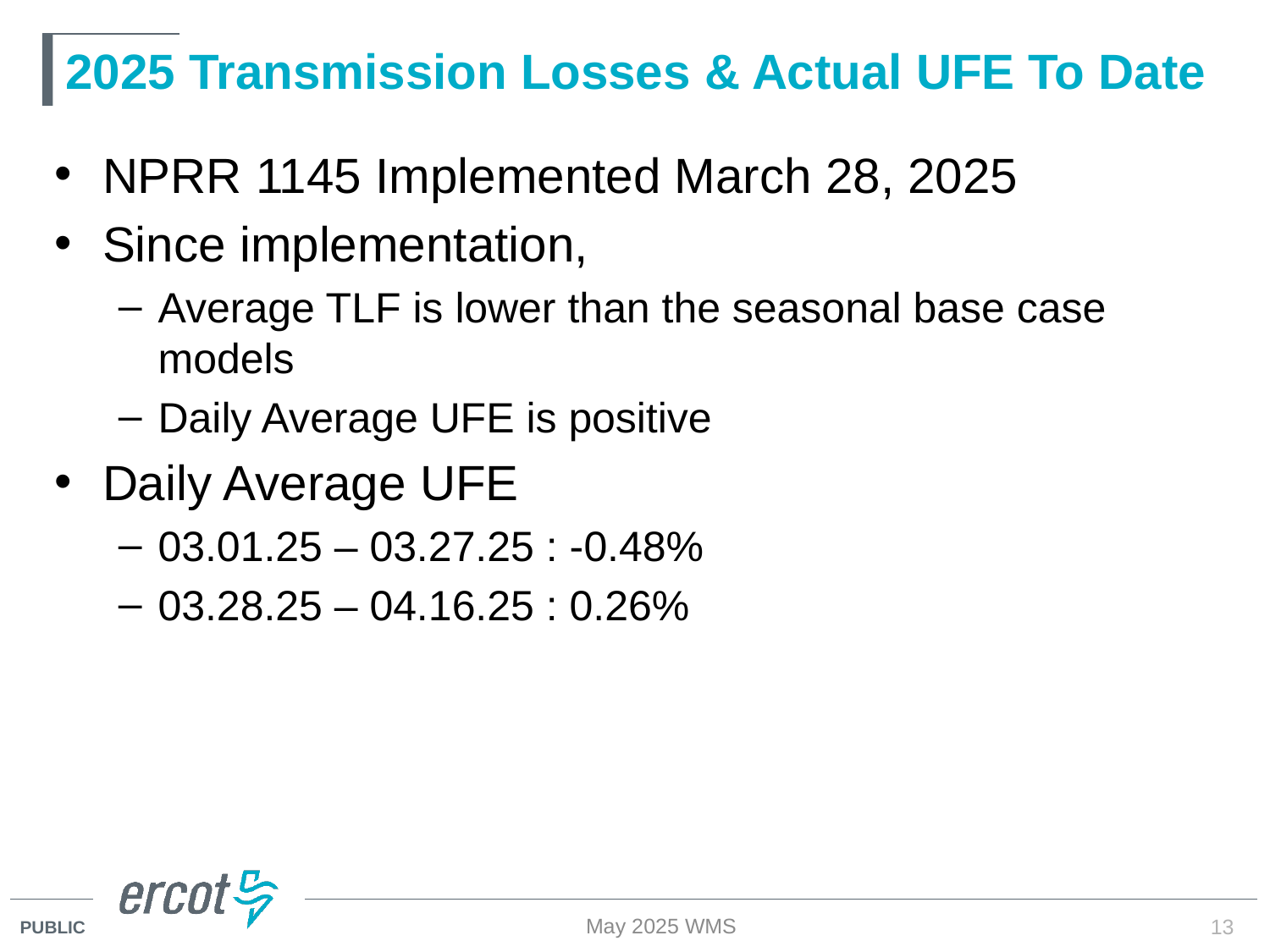

# 2025 Transmission Losses & Actual UFE To Date
NPRR 1145 Implemented March 28, 2025
Since implementation,
Average TLF is lower than the seasonal base case models
Daily Average UFE is positive
Daily Average UFE
03.01.25 – 03.27.25 : -0.48%
03.28.25 – 04.16.25 : 0.26%

May 2025 WMS
13